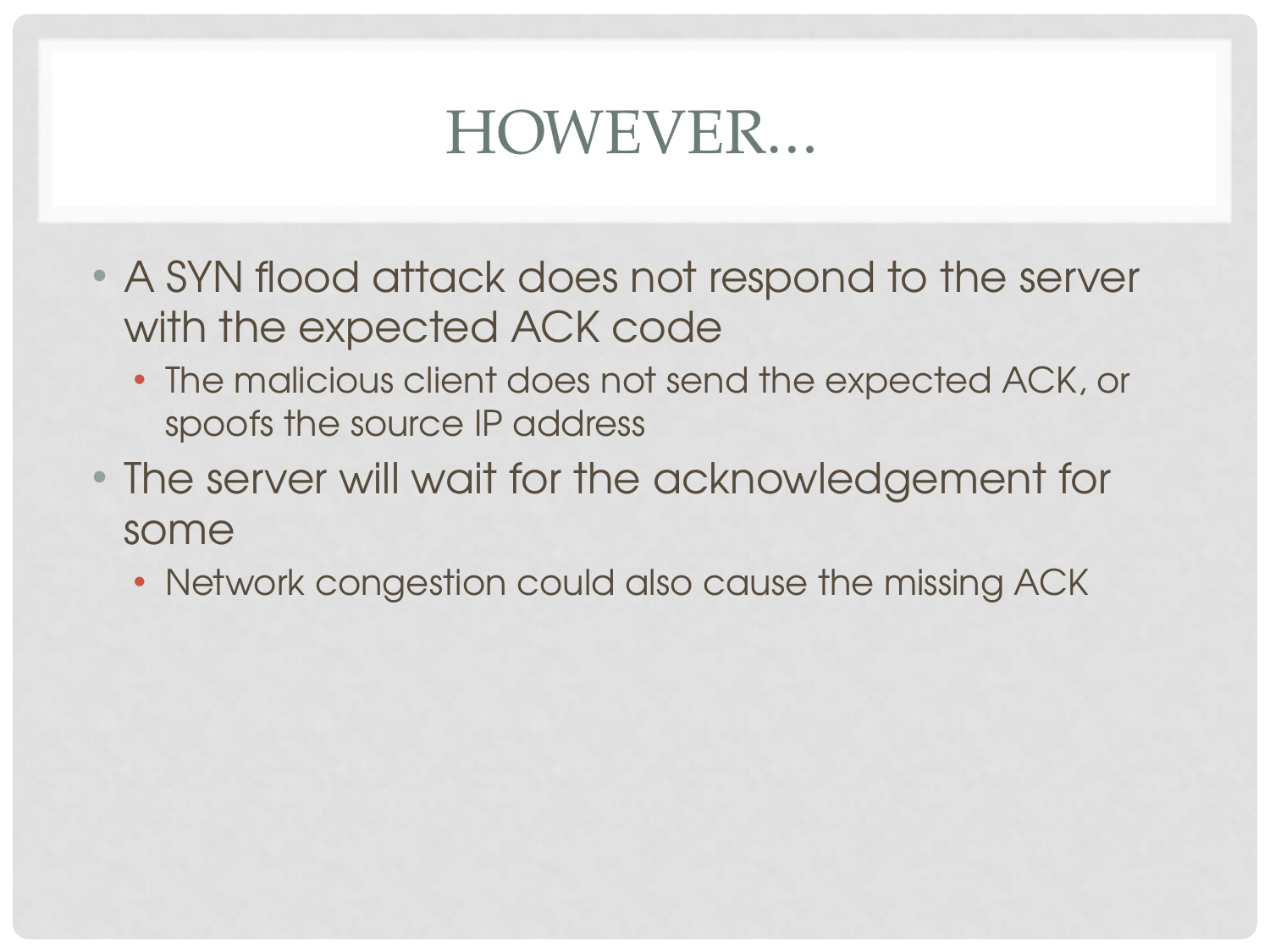

# However…
A SYN flood attack does not respond to the server with the expected ACK code
The malicious client does not send the expected ACK, or spoofs the source IP address
The server will wait for the acknowledgement for some
Network congestion could also cause the missing ACK